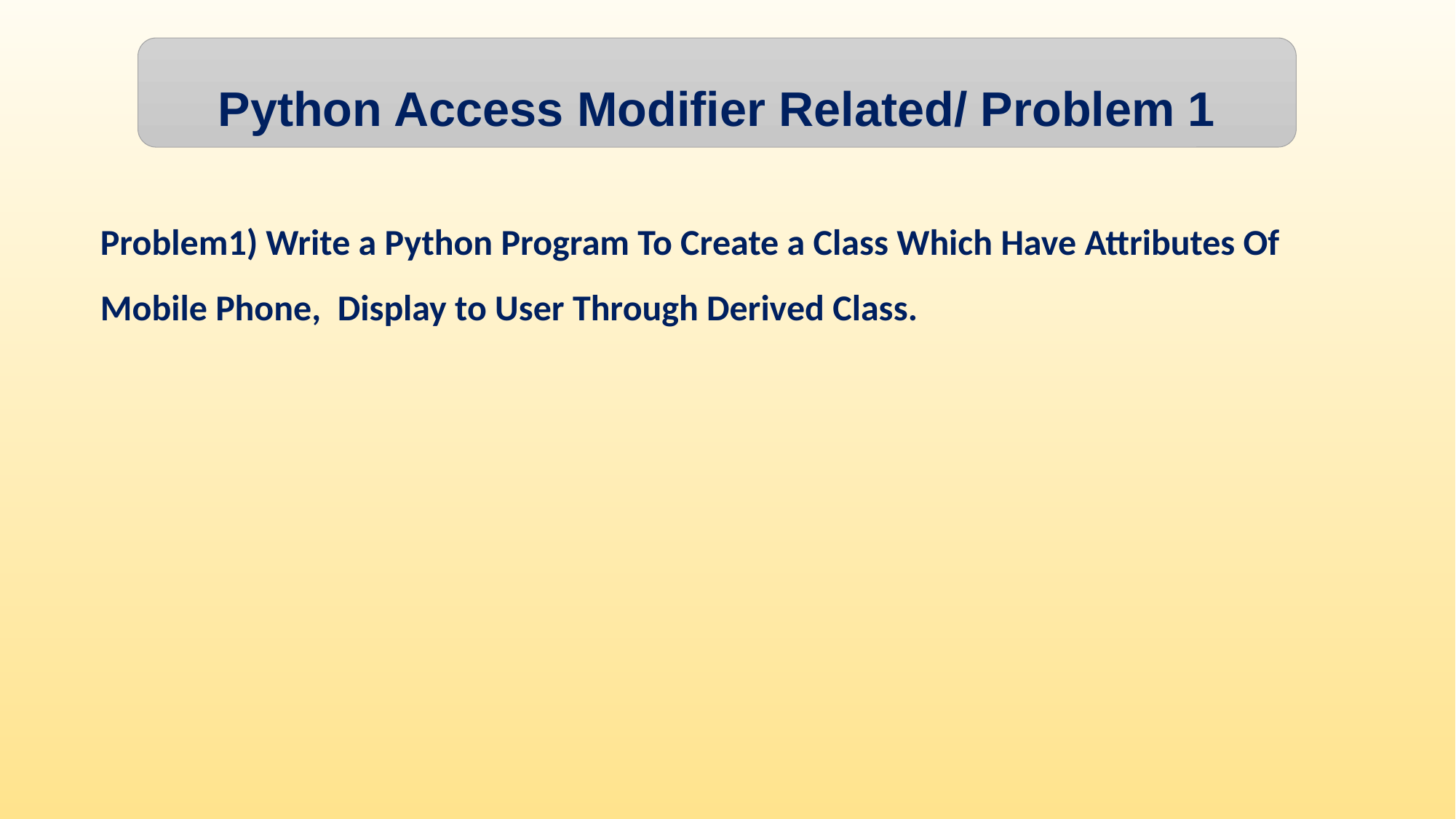

Python Access Modifier Related/ Problem 1
Problem1) Write a Python Program To Create a Class Which Have Attributes Of Mobile Phone,  Display to User Through Derived Class.